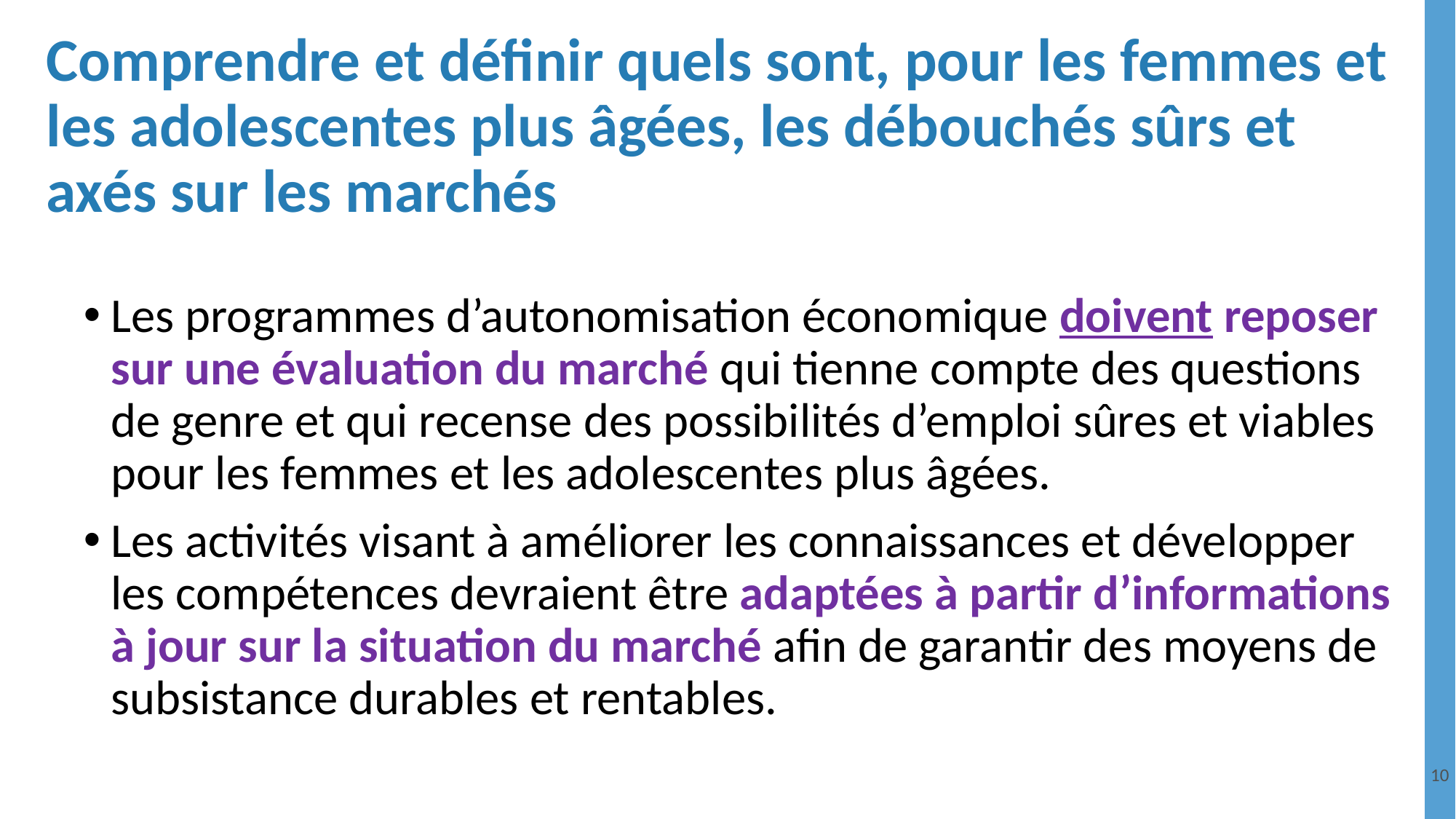

# Comprendre et définir quels sont, pour les femmes et les adolescentes plus âgées, les débouchés sûrs et axés sur les marchés
Les programmes d’autonomisation économique doivent reposer sur une évaluation du marché qui tienne compte des questions de genre et qui recense des possibilités d’emploi sûres et viables pour les femmes et les adolescentes plus âgées.
Les activités visant à améliorer les connaissances et développer les compétences devraient être adaptées à partir d’informations à jour sur la situation du marché afin de garantir des moyens de subsistance durables et rentables.
10